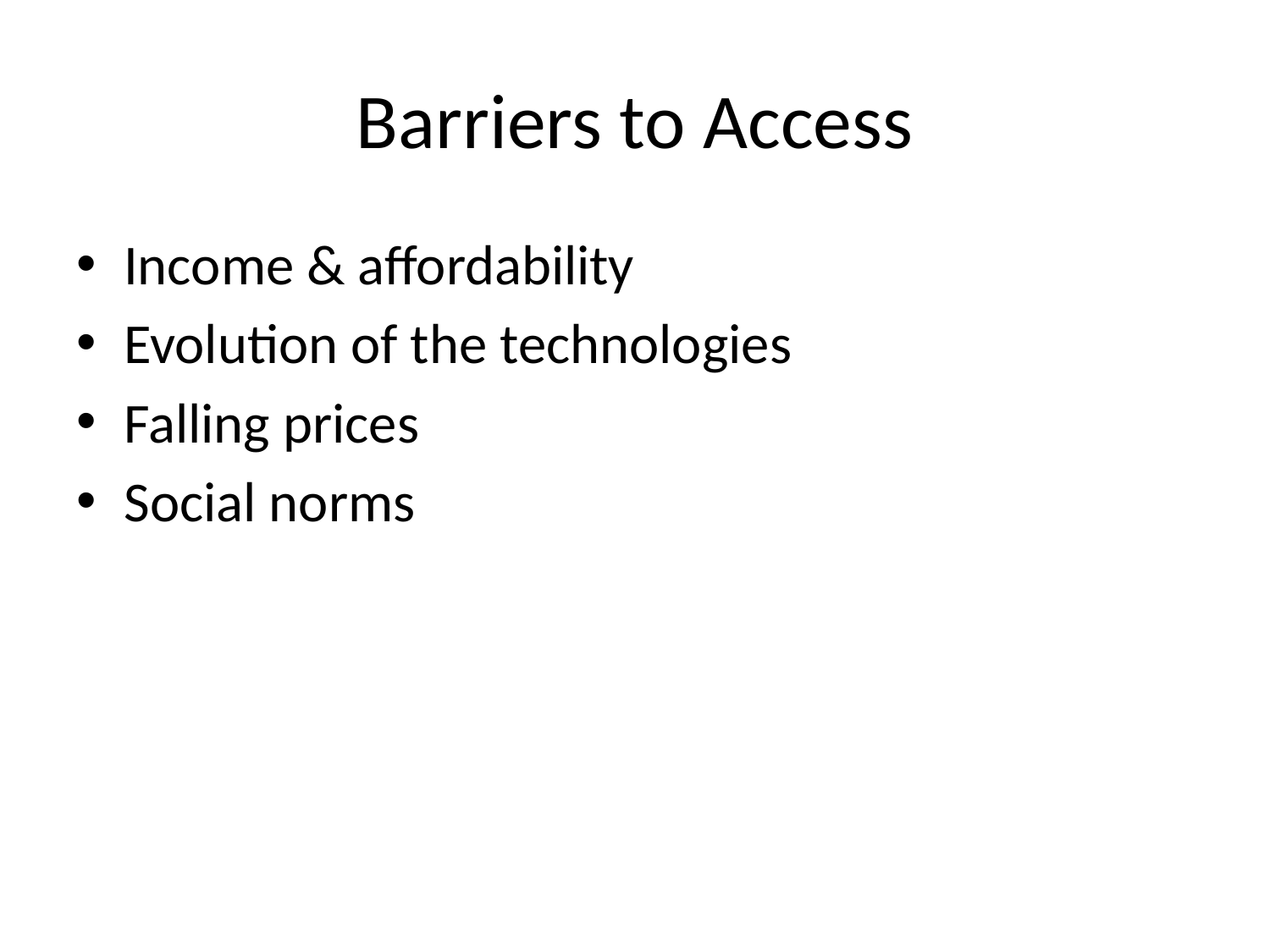

# Barriers to Access
Income & affordability
Evolution of the technologies
Falling prices
Social norms